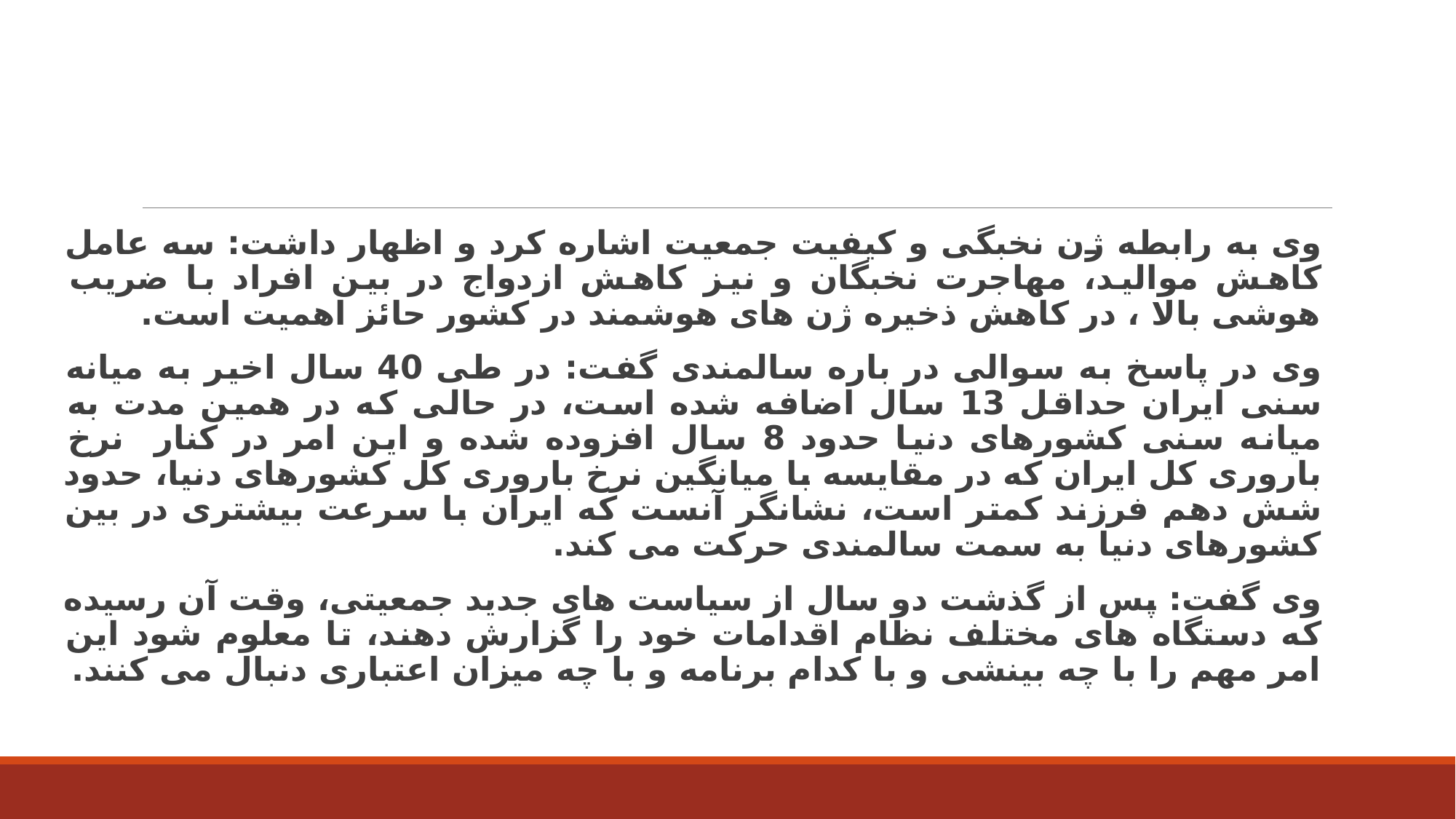

وی به رابطه ژن نخبگی و کیفیت جمعیت اشاره کرد و اظهار داشت: سه عامل کاهش موالید، مهاجرت نخبگان و نیز کاهش ازدواج در بین افراد با ضریب هوشی بالا ، در کاهش ذخیره ژن های هوشمند در کشور حائز اهمیت است.
وی در پاسخ به سوالی در باره سالمندی گفت: در طی 40 سال اخیر به میانه سنی ایران حداقل 13 سال اضافه شده است، در حالی که در همین مدت به میانه سنی کشورهای دنیا حدود 8 سال افزوده شده و این امر در کنار  نرخ باروری کل ایران که در مقایسه با میانگین نرخ باروری کل کشورهای دنیا، حدود شش دهم فرزند کمتر است، نشانگر آنست که ایران با سرعت بیشتری در بین کشورهای دنیا به سمت سالمندی حرکت می کند.
وی گفت: پس از گذشت دو سال از سیاست های جدید جمعیتی، وقت آن رسیده که دستگاه های مختلف نظام اقدامات خود را گزارش دهند، تا معلوم شود این امر مهم را با چه بینشی و با کدام برنامه و با چه میزان اعتباری دنبال می کنند.